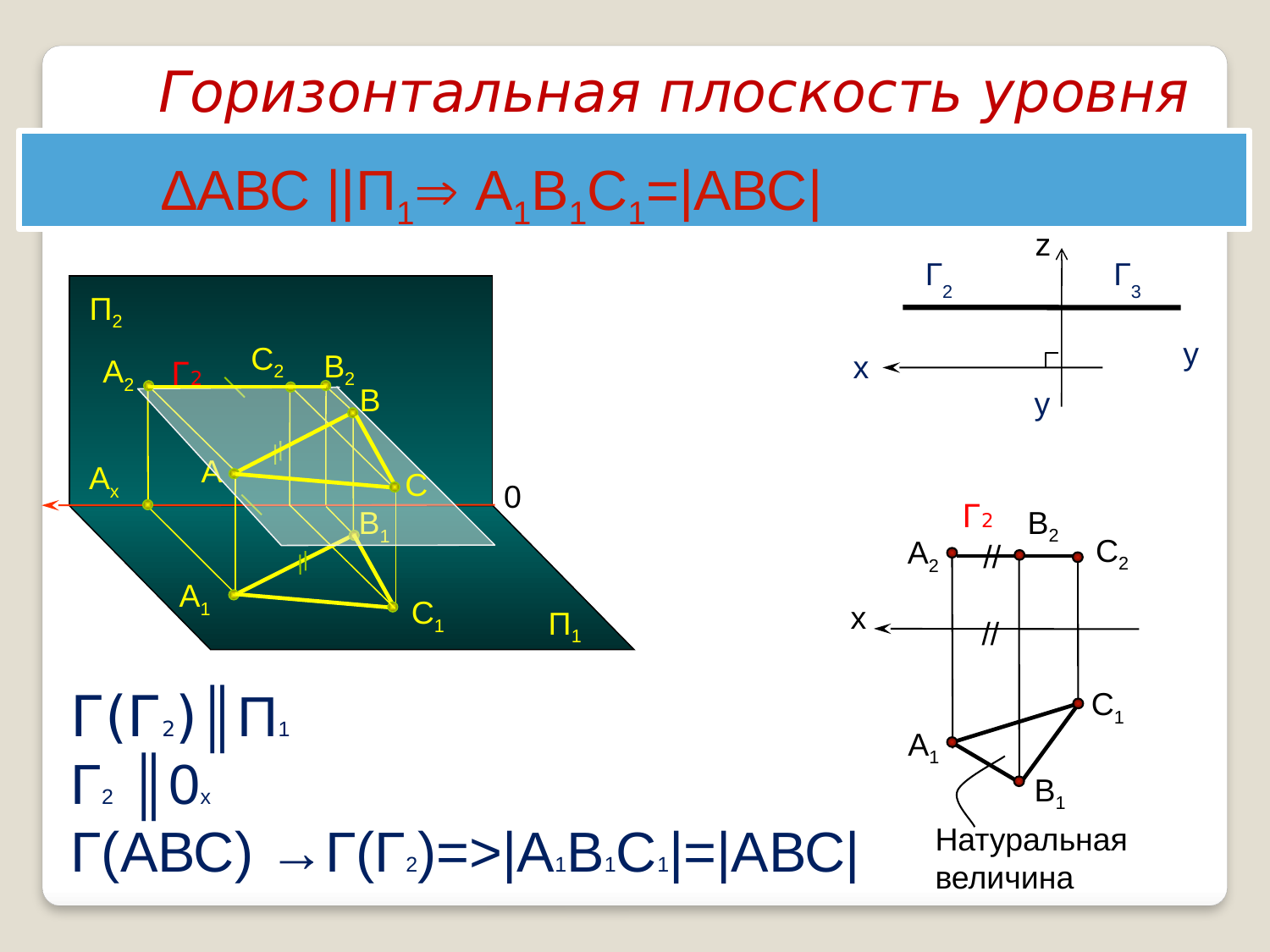

Горизонтальная плоскость уровня

  ∆АВС ||П1⇒ А1В1С1=|АВС|
z
Г2
Г3

П2
у
С2
B2
x
A2
Г2

B
у

A

Ax
С

0

Г2

В2
B1

С2
А2
//

A1
С1

х

П1

//

Г(Г2)║П1
Г2 ║0х
Г(АВС) →Г(Г2)=>|А1В1С1|=|АВС|
С1

А1

В1

Натуральная величина